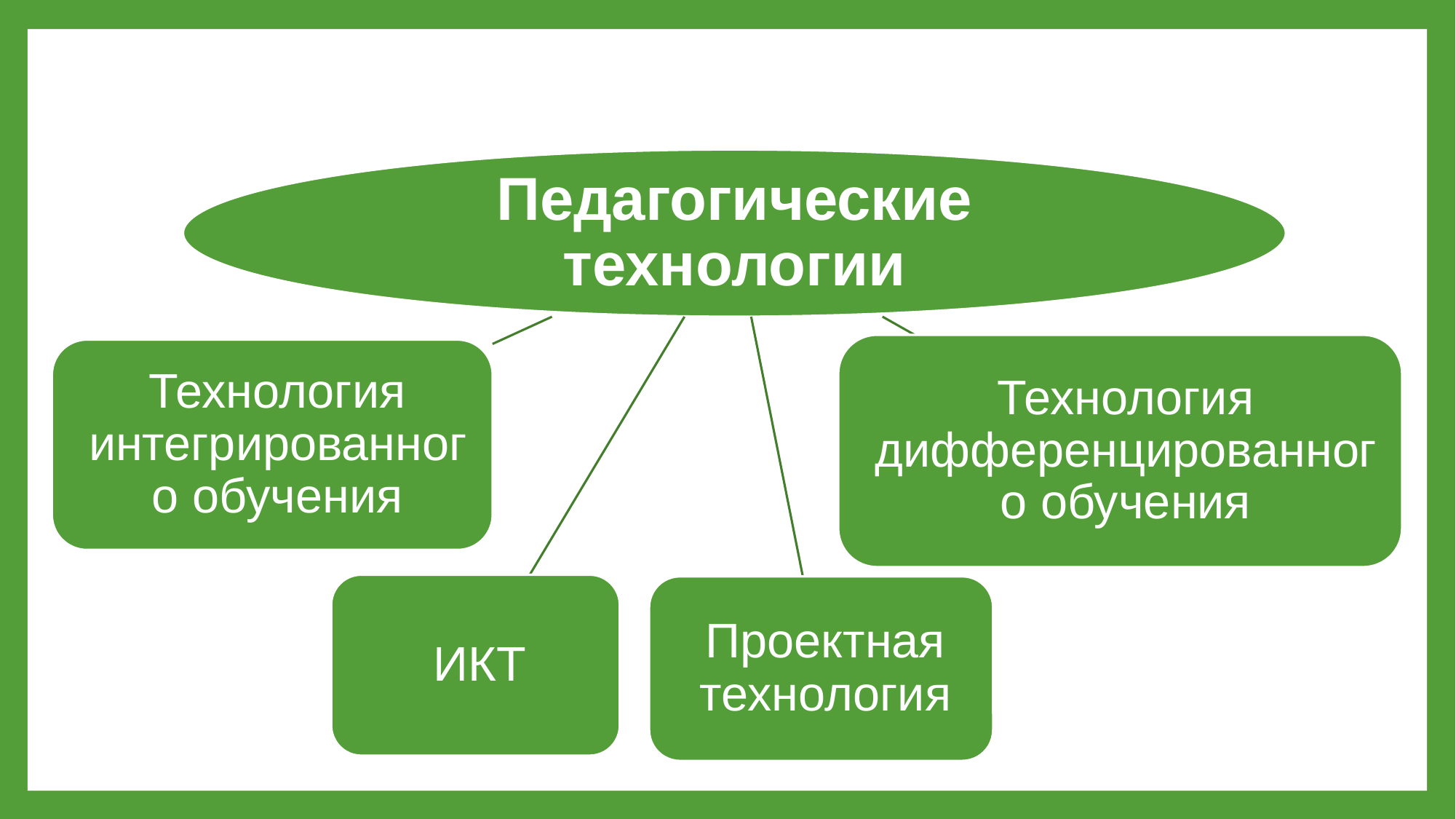

Педагогические технологии
Технология дифференцированного обучения
ИКТ
Проектная технология
Технология интегрированного обучения